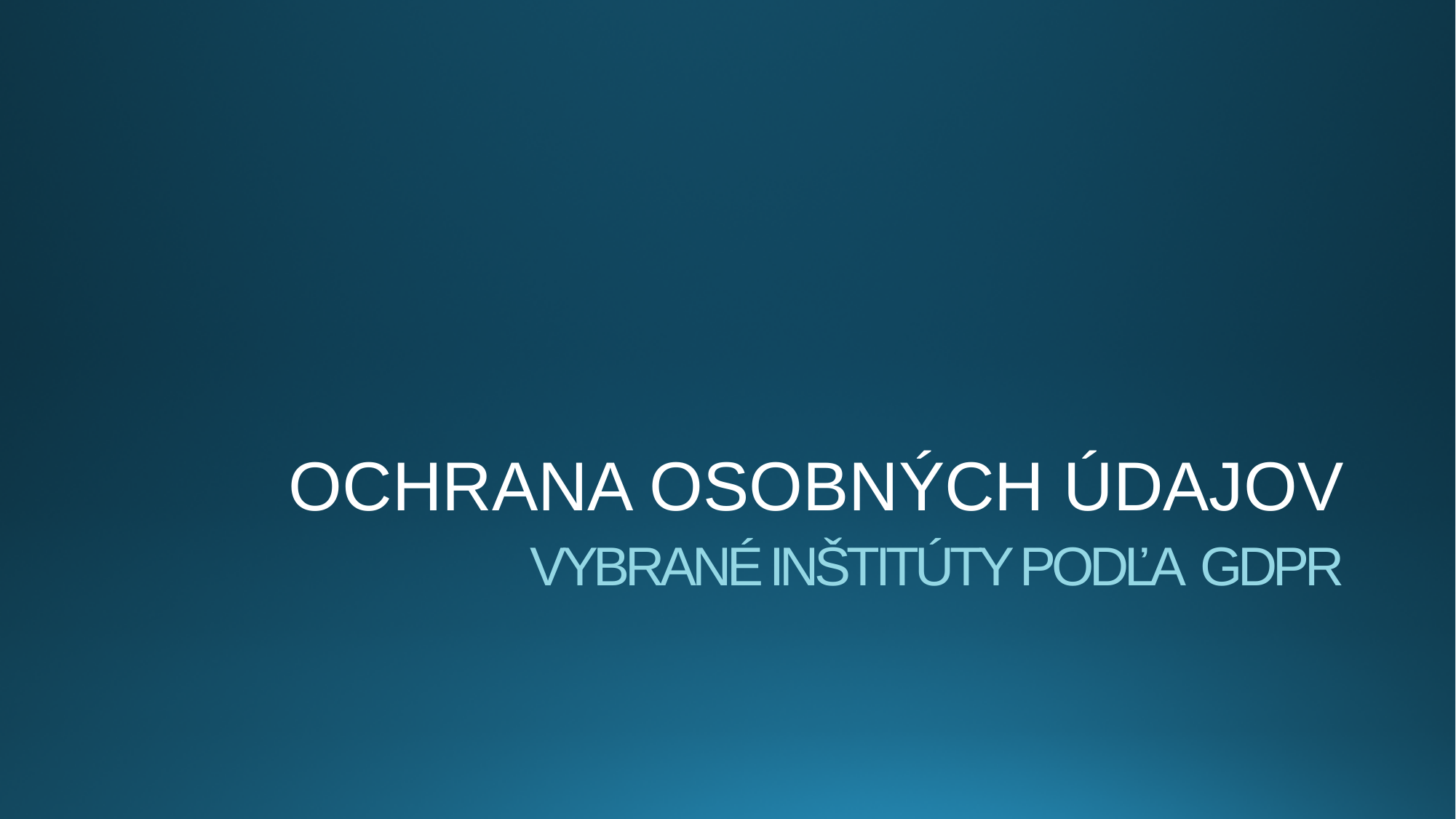

Ochrana Osobných Údajov
# Vybrané inštitúty podľa  GDPR